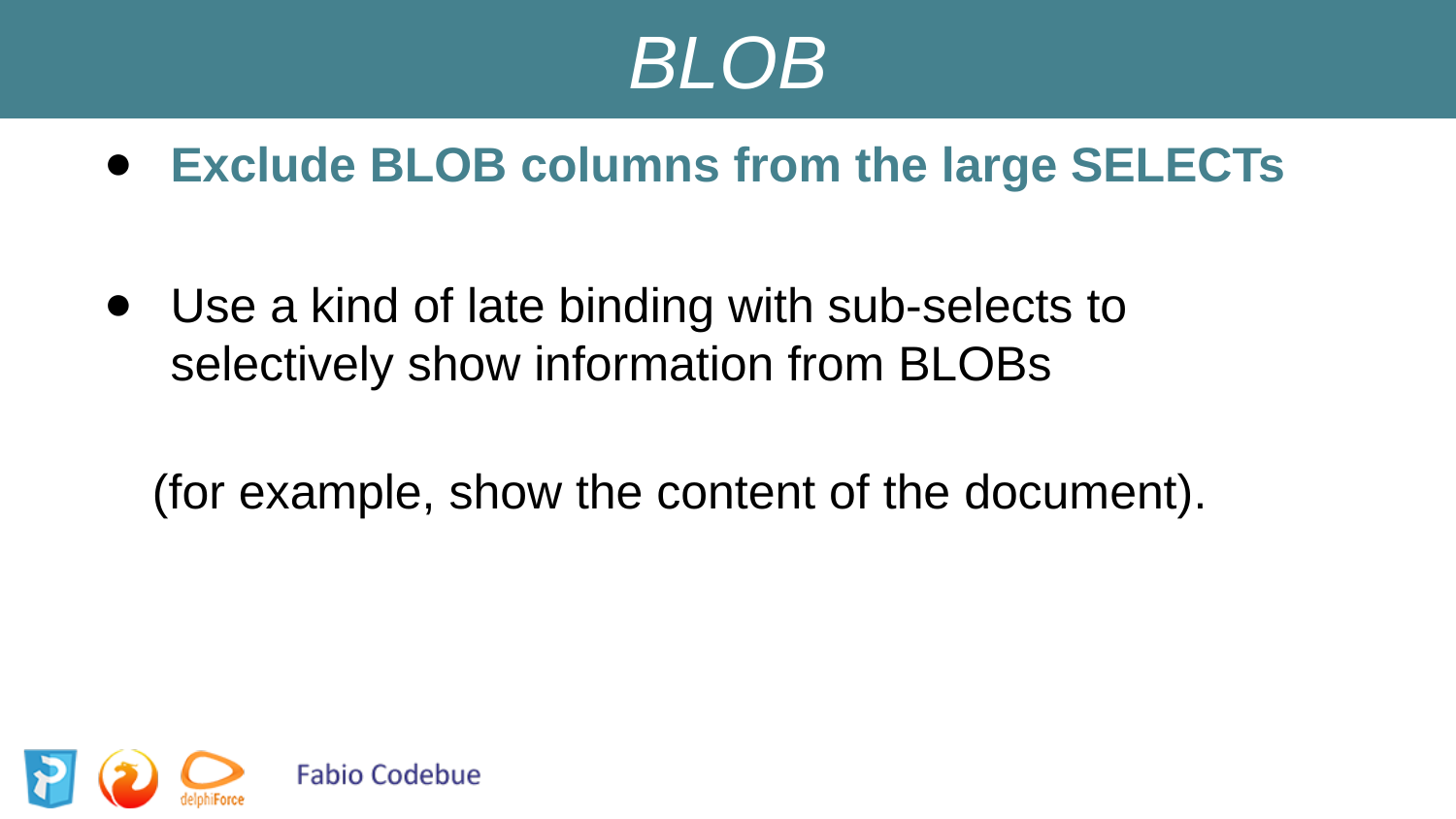

BLOB
Exclude BLOB columns from the large SELECTs

Use a kind of late binding with sub-selects to selectively show information from BLOBs

(for example, show the content of the document).